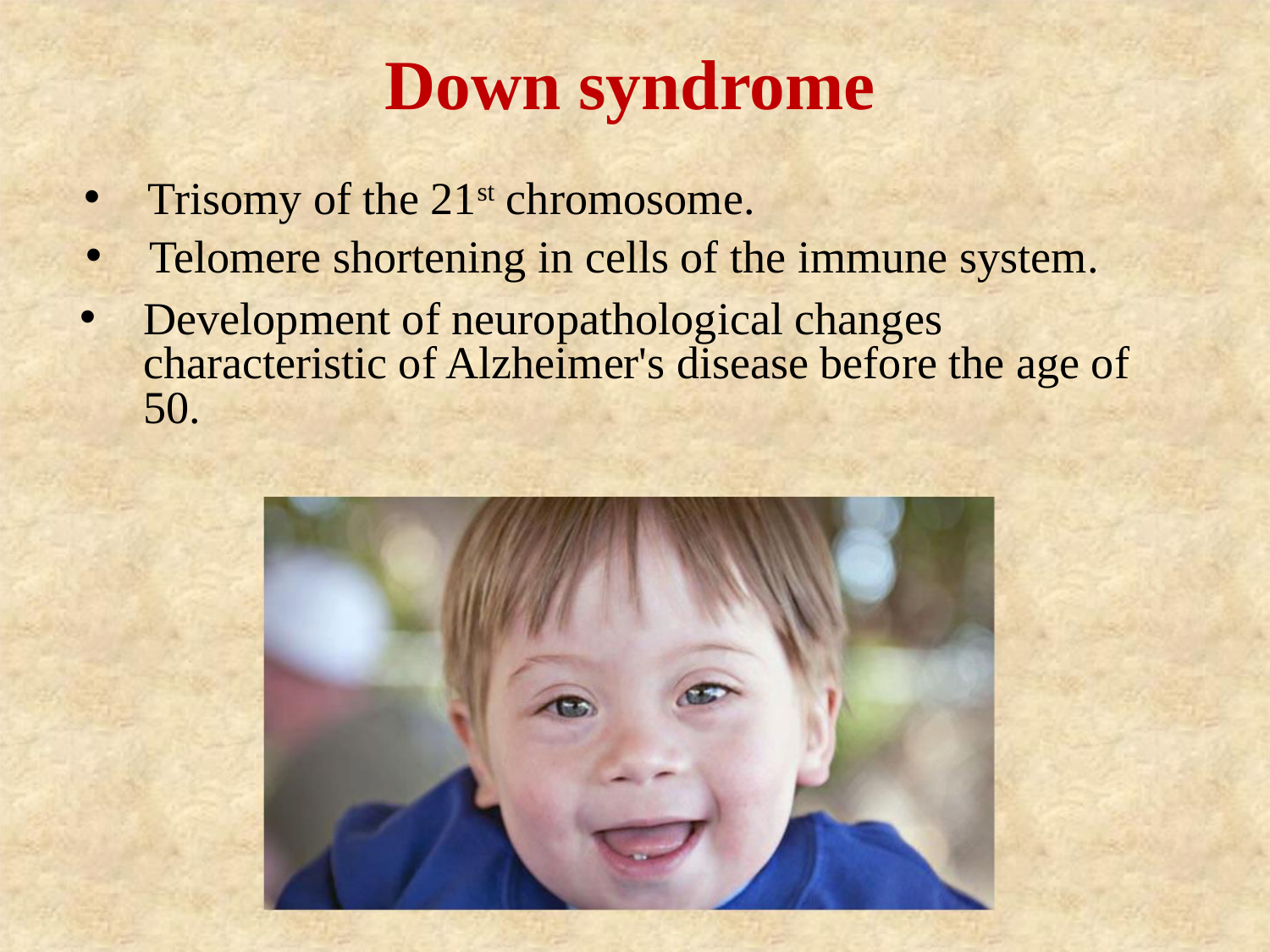

Down syndrome
Trisomy of the 21st chromosome.

Telomere shortening in cells of the immune system.
Development of neuropathological changes characteristic of Alzheimer's disease before the age of 50.